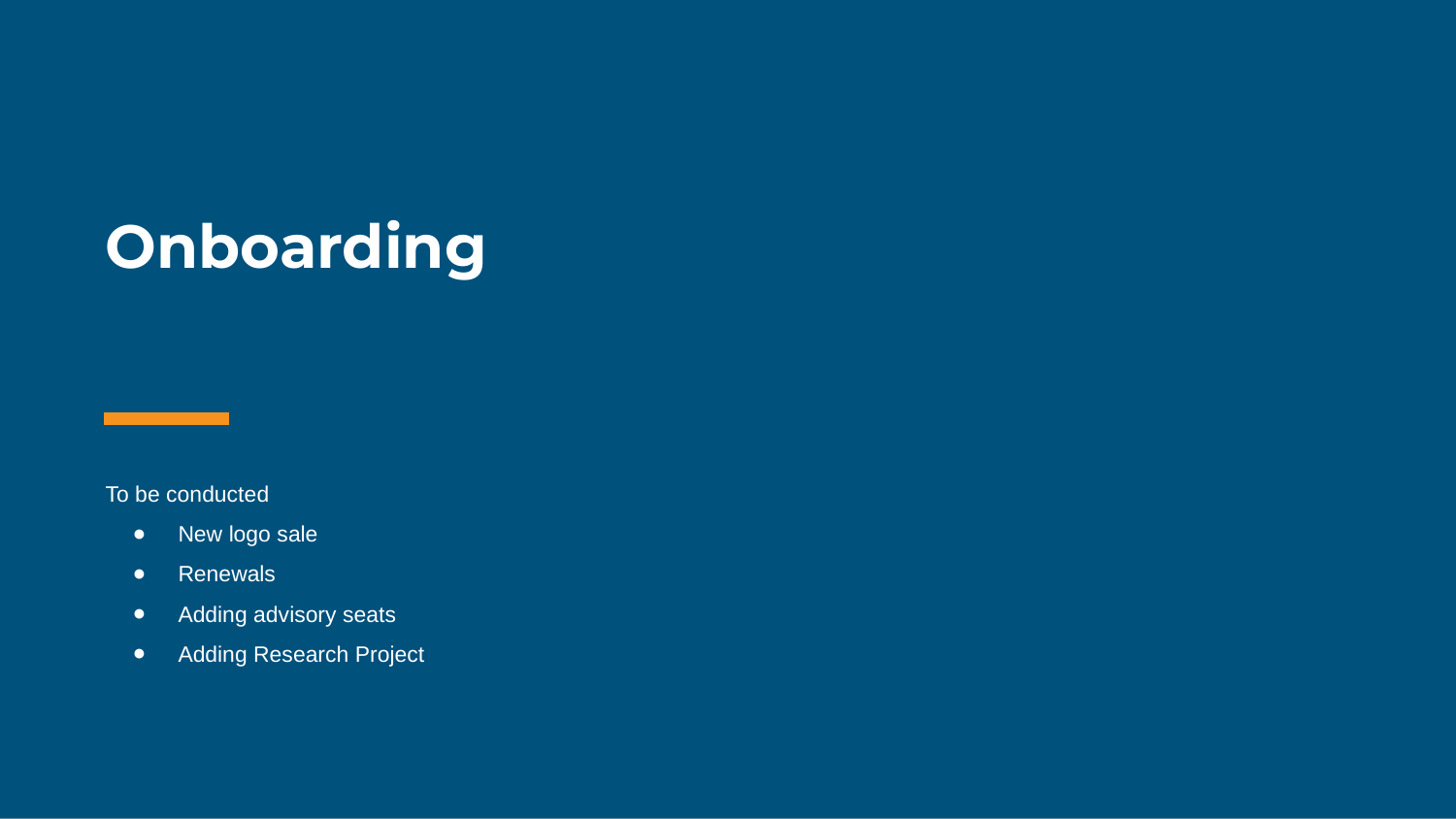

Onboarding
To be conducted
New logo sale
Renewals
Adding advisory seats
Adding Research Project